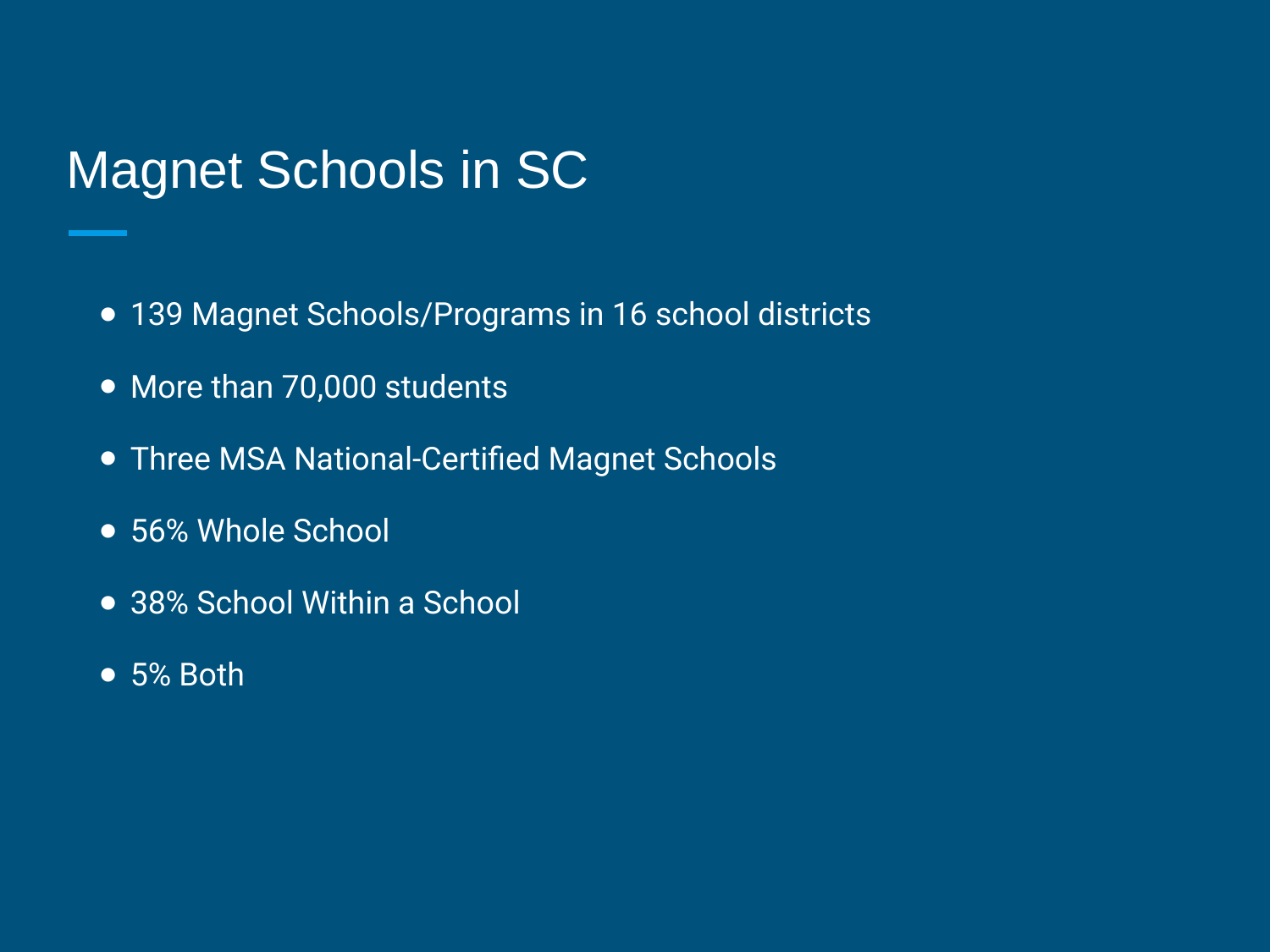

# Magnet Schools in SC
139 Magnet Schools/Programs in 16 school districts
More than 70,000 students
Three MSA National-Certified Magnet Schools
56% Whole School
38% School Within a School
5% Both